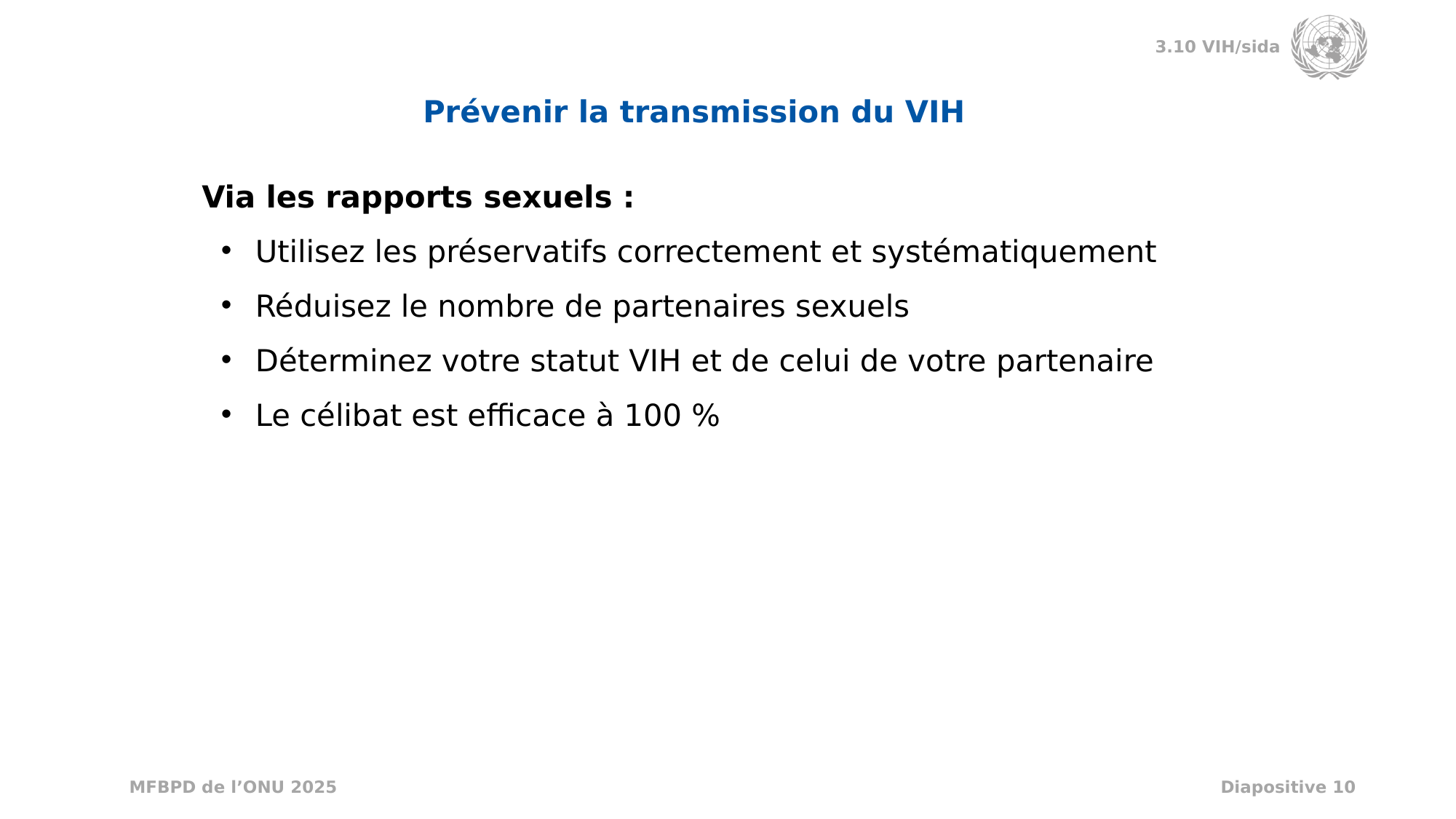

Prévenir la transmission du VIH
Via les rapports sexuels :
Utilisez les préservatifs correctement et systématiquement
Réduisez le nombre de partenaires sexuels
Déterminez votre statut VIH et de celui de votre partenaire
Le célibat est efficace à 100 %